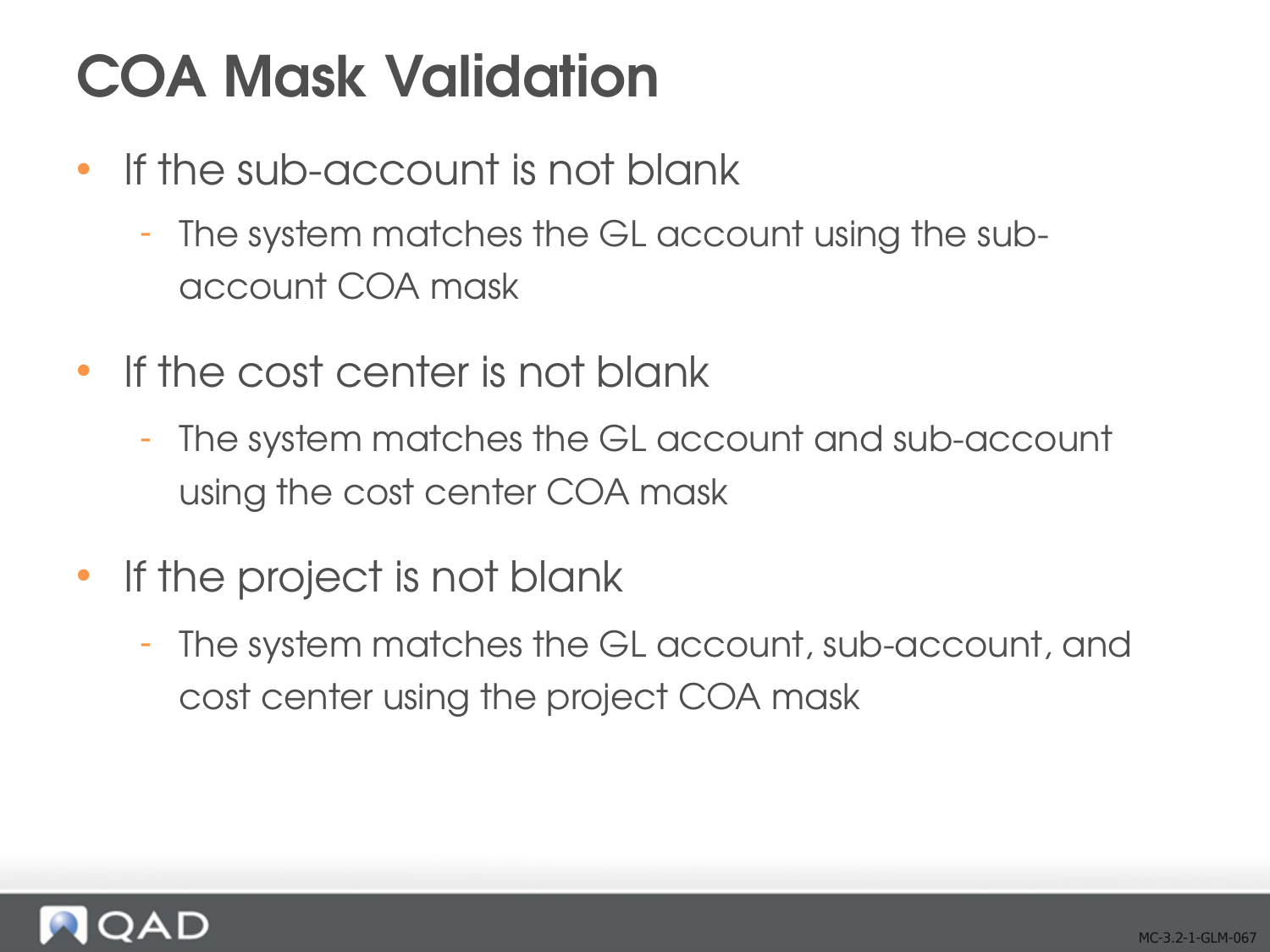

# COA Mask Validation
If the sub-account is not blank
The system matches the GL account using the sub-account COA mask
If the cost center is not blank
The system matches the GL account and sub-account using the cost center COA mask
If the project is not blank
The system matches the GL account, sub-account, and cost center using the project COA mask
MC-3.2-1-GLM-067